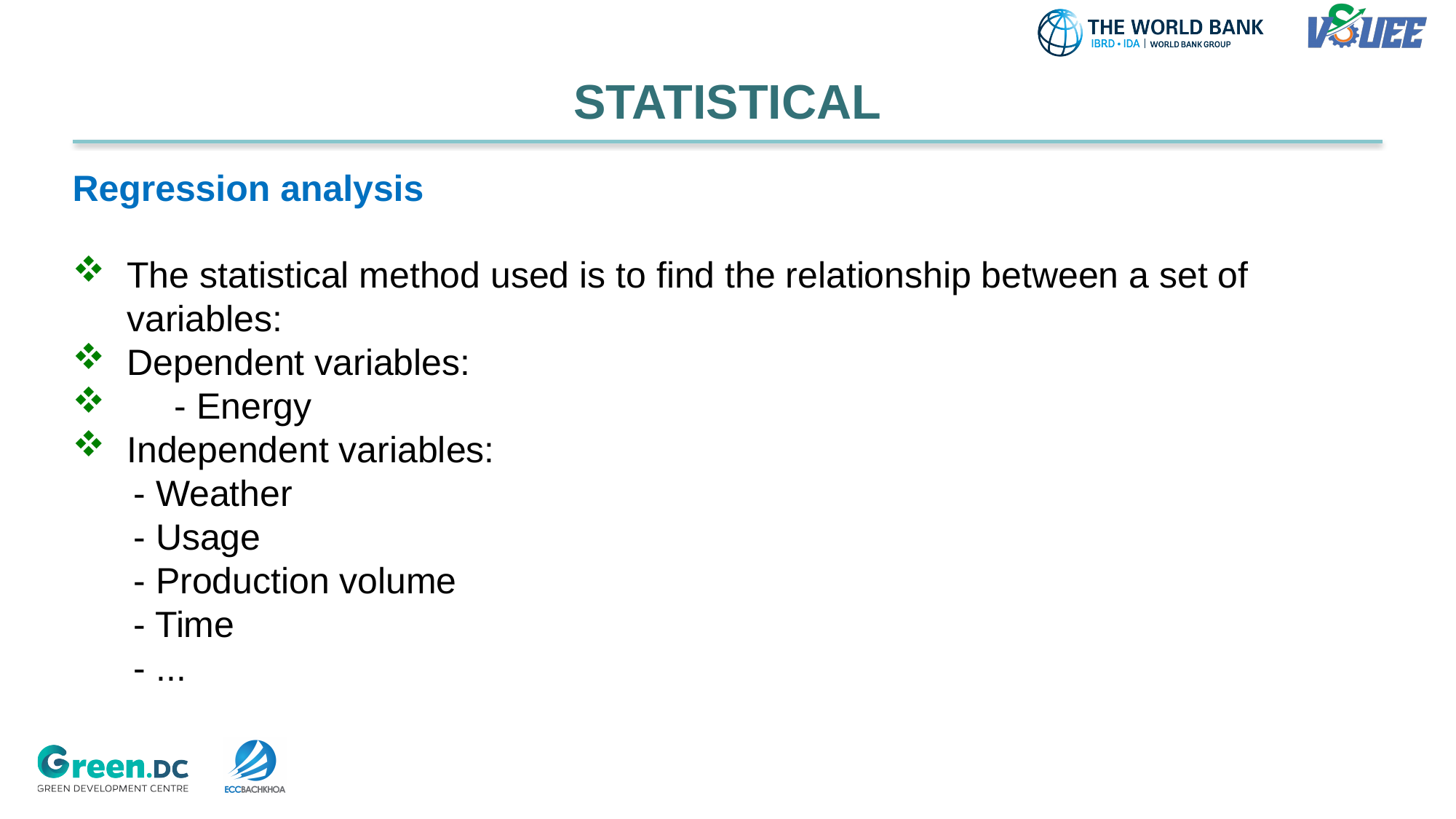

# STATISTICAL
Regression analysis
The statistical method used is to find the relationship between a set of variables:
Dependent variables:
      - Energy
Independent variables:
      - Weather
      - Usage
      - Production volume
      - Time
      - ...